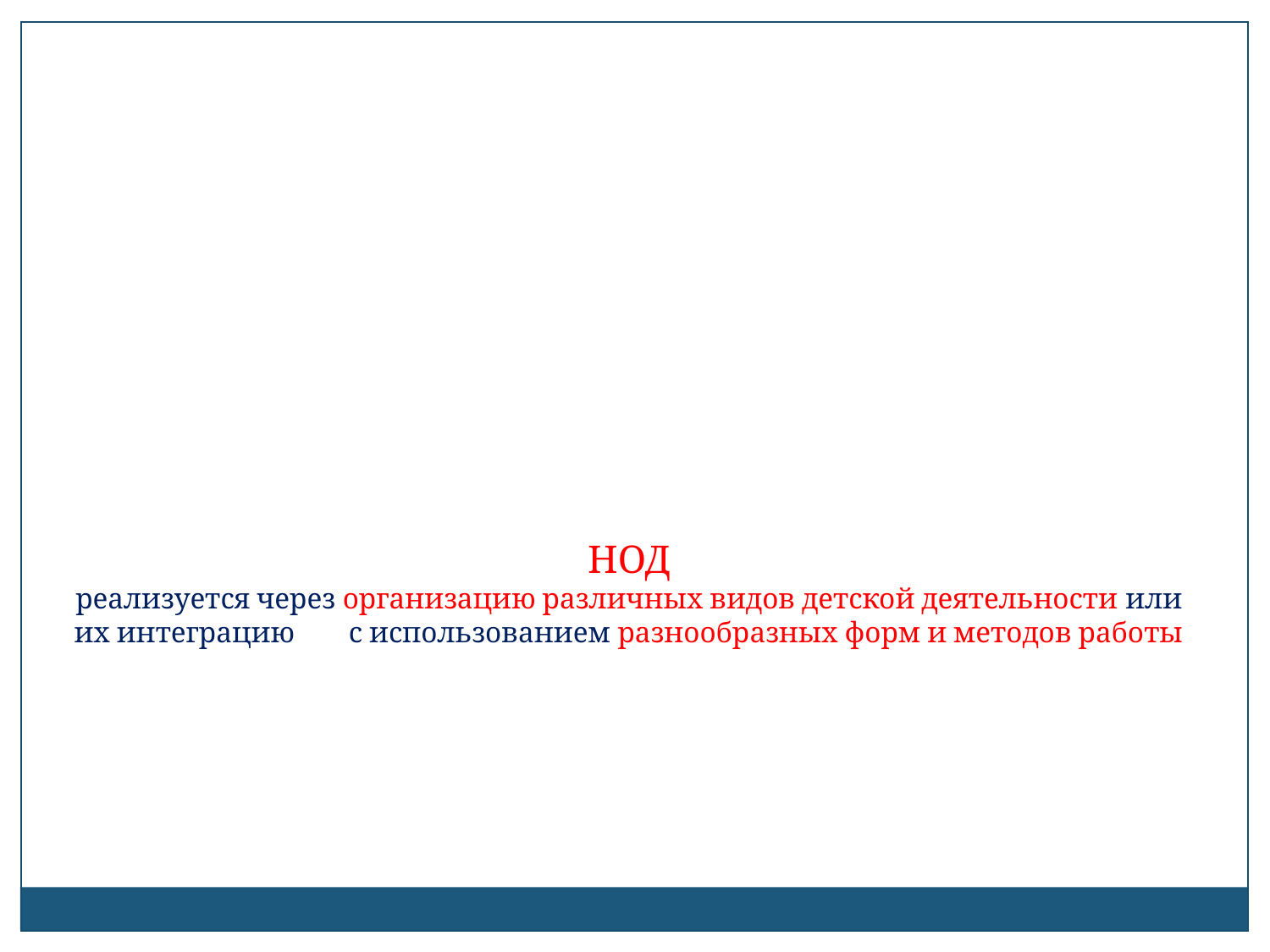

НОД
реализуется через организацию различных видов детской деятельности или их интеграцию        с использованием разнообразных форм и методов работы